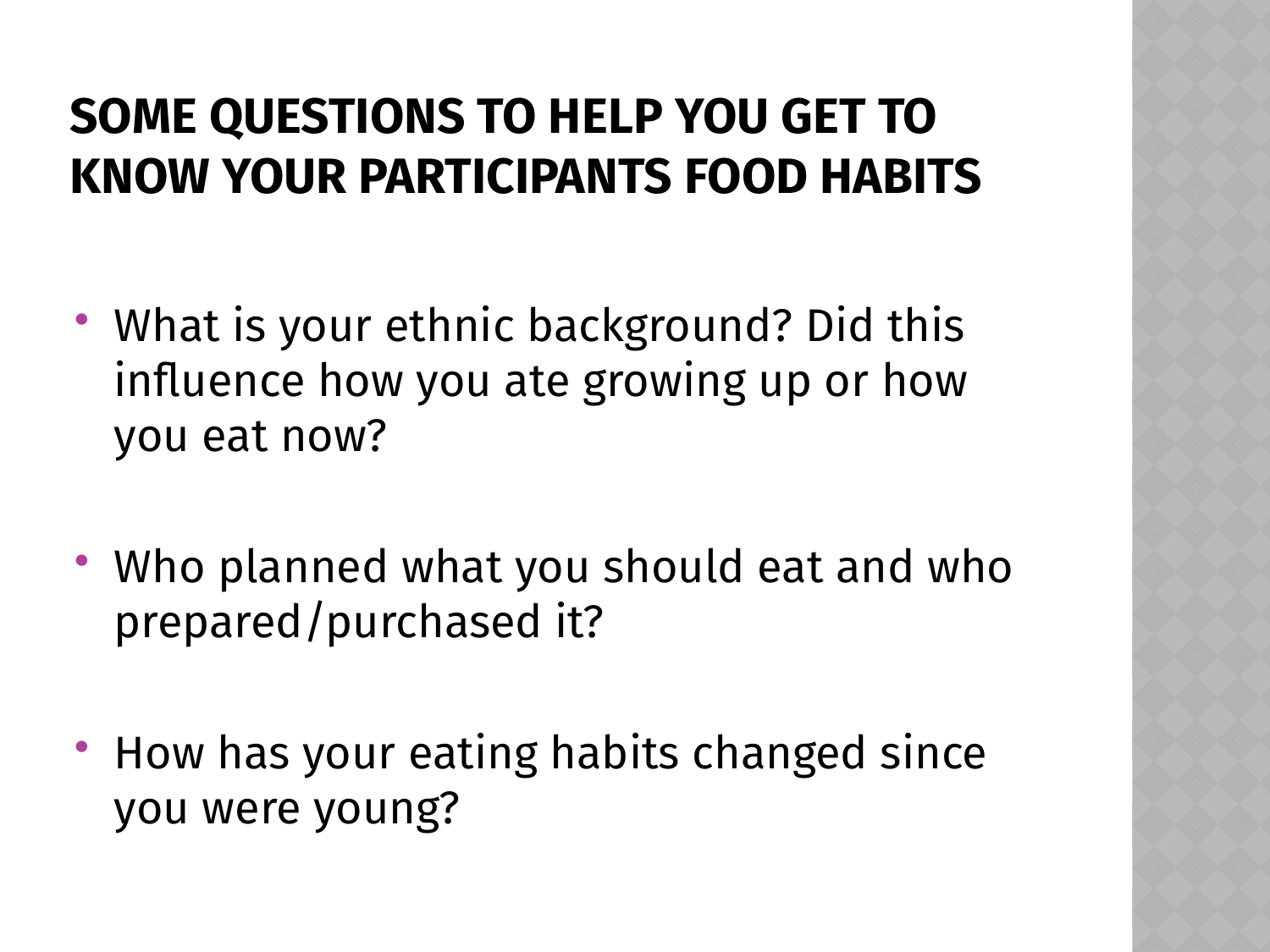

# Some questions to help you get to know your participants food habits

What is your ethnic background? Did this influence how you ate growing up or how you eat now?

Who planned what you should eat and who prepared/purchased it?

How has your eating habits changed since you were young?